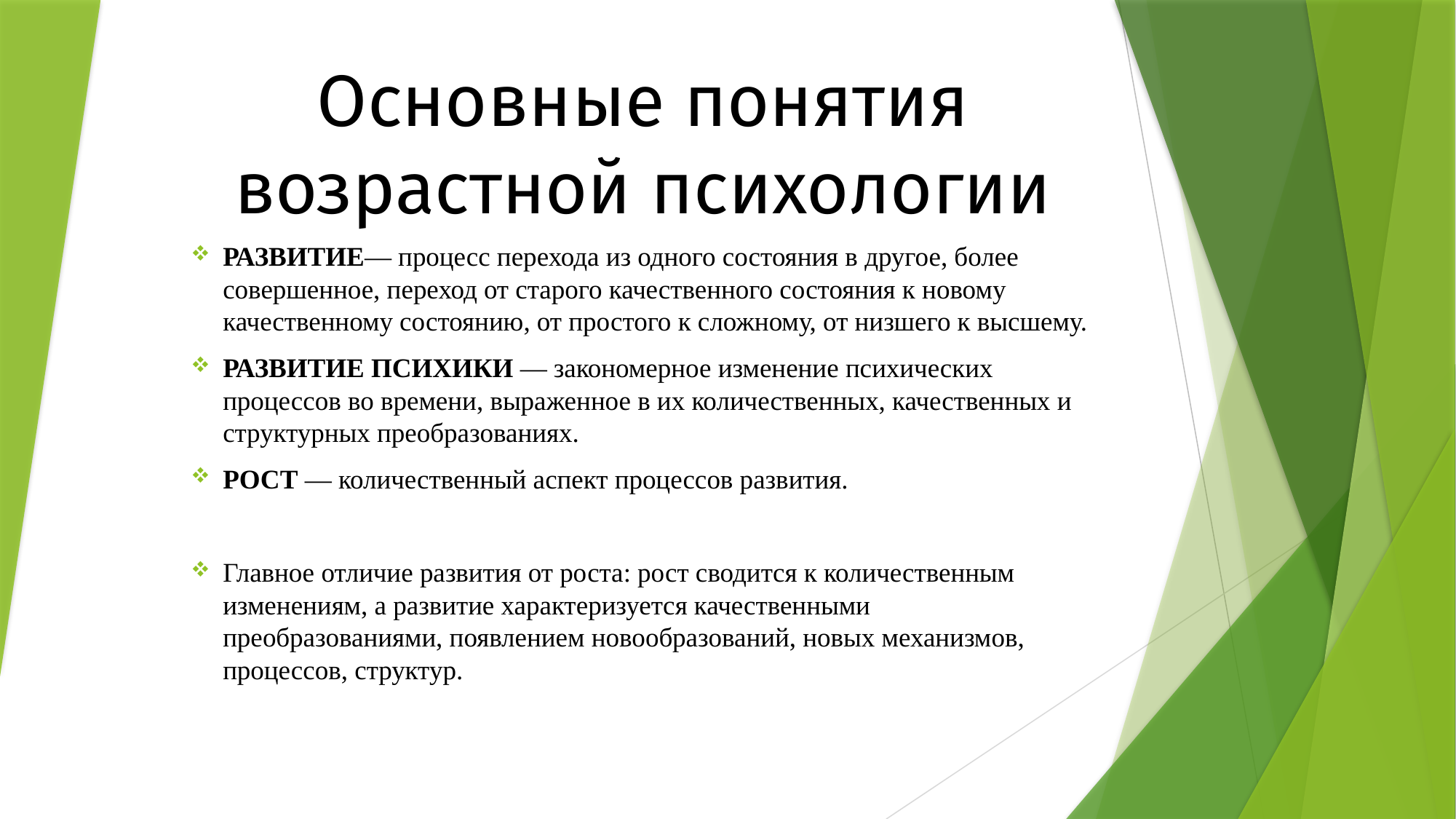

# Основные понятия возрастной психологии
РАЗВИТИЕ— процесс перехода из одного состояния в другое, более совершенное, переход от старого качественного состояния к новому качественному состоянию, от простого к сложному, от низшего к высшему.
РАЗВИТИЕ ПСИХИКИ — закономерное изменение психических процессов во времени, выраженное в их количественных, качественных и структурных преобразованиях.
РОСТ — количественный аспект процессов развития.

Главное отличие развития от роста: рост сводится к количественным изменениям, а развитие характеризуется качественными преобразованиями, появлением новообразований, новых механизмов, процессов, структур.